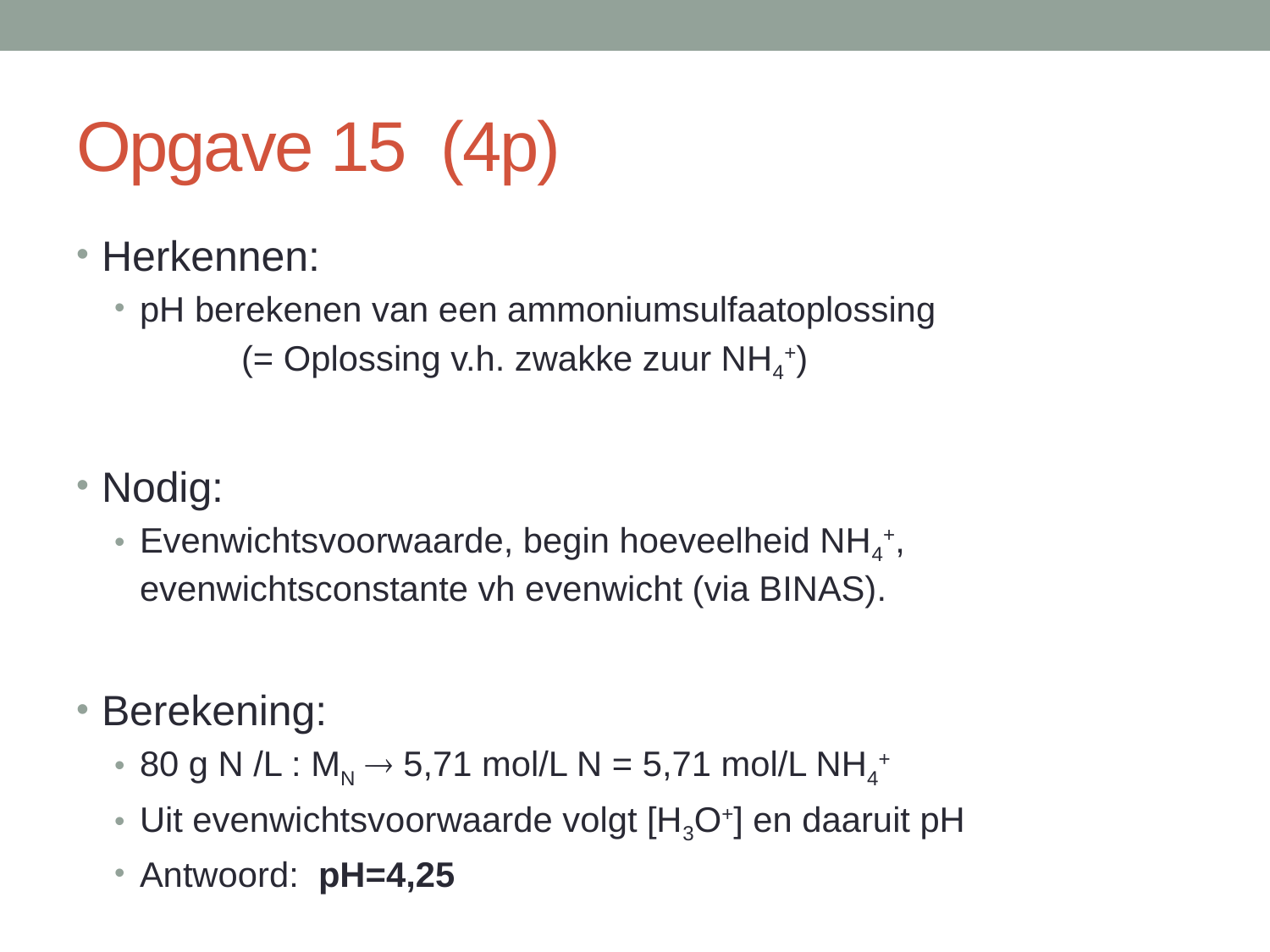

# Opgave 15  (4p)
Herkennen:
pH berekenen van een ammoniumsulfaatoplossing
	(= Oplossing v.h. zwakke zuur NH4+)

Nodig:
Evenwichtsvoorwaarde, begin hoeveelheid NH4+, evenwichtsconstante vh evenwicht (via BINAS).

Berekening:
80 g N /L : MN → 5,71 mol/L N = 5,71 mol/L NH4+
Uit evenwichtsvoorwaarde volgt [H3O+] en daaruit pH
Antwoord:  pH=4,25